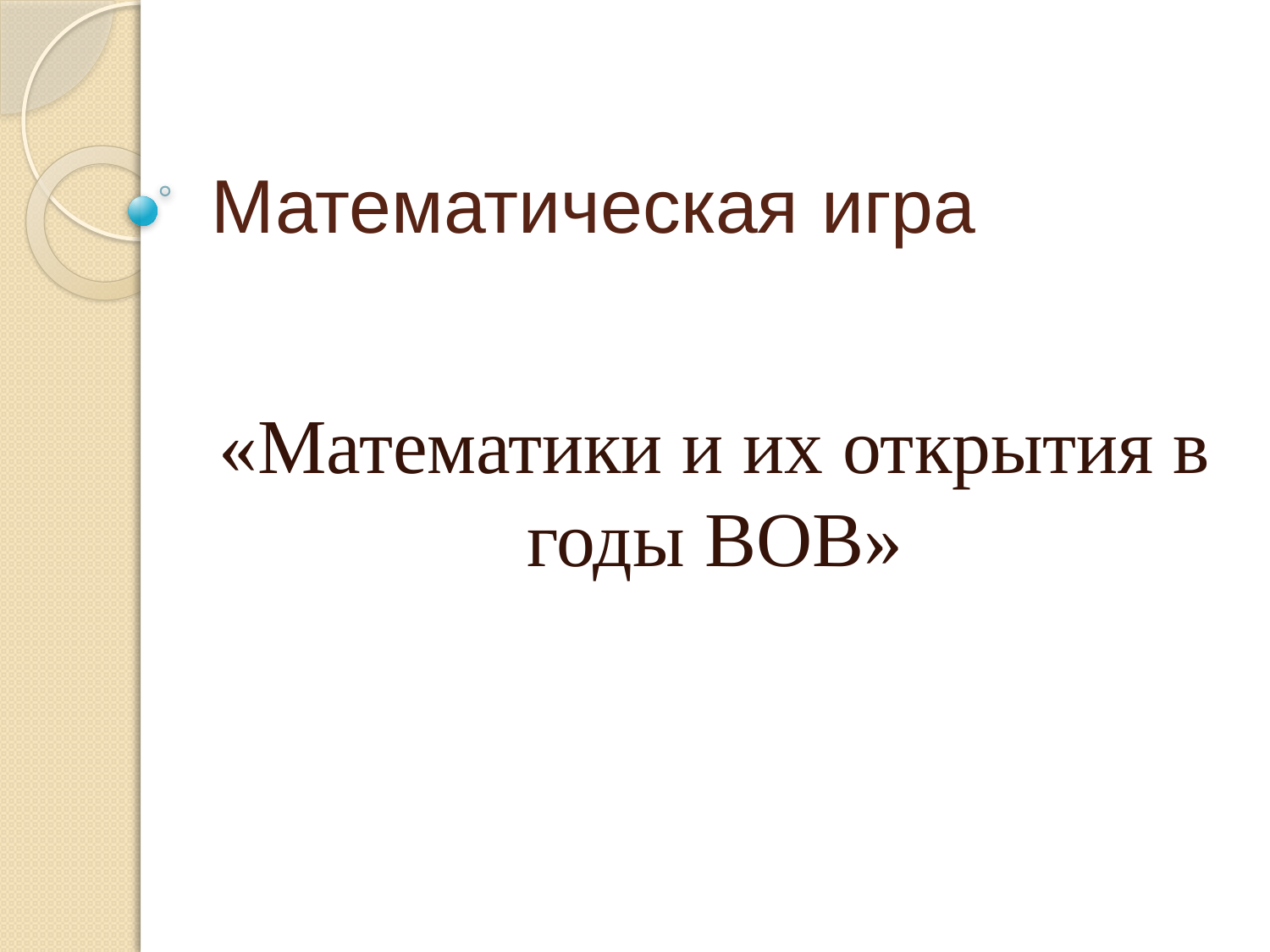

# Математическая игра
«Математики и их открытия в годы ВОВ»